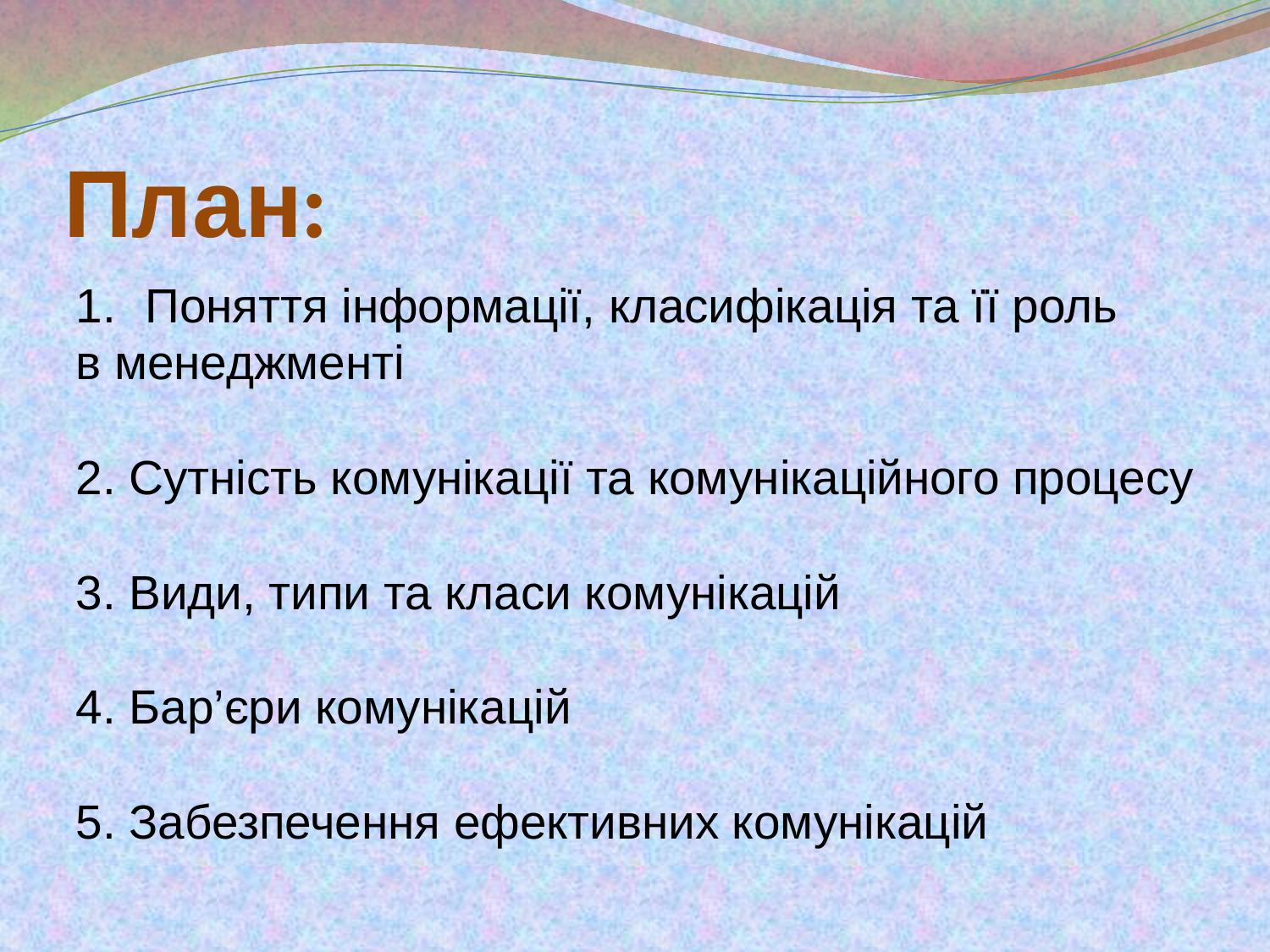

# План:
Поняття інформації, класифікація та її роль
в менеджменті

2. Сутність комунікації та комунікаційного процесу

3. Види, типи та класи комунікацій

4. Бар’єри комунікацій

5. Забезпечення ефективних комунікацій